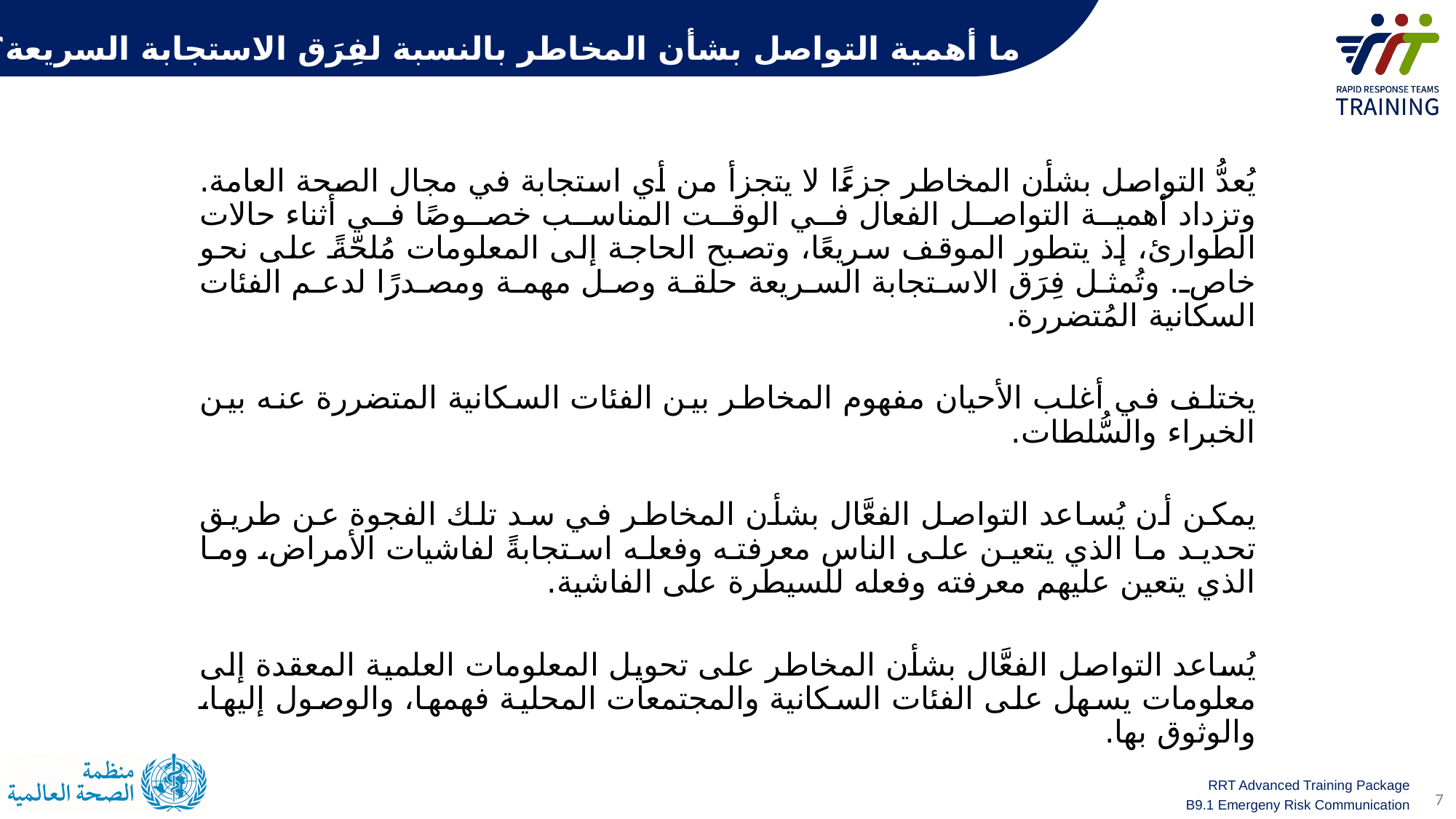

ما أهمية التواصل بشأن المخاطر بالنسبة لفِرَق الاستجابة السريعة؟
يُعدُّ التواصل بشأن المخاطر جزءًا لا يتجزأ من أي استجابة في مجال الصحة العامة. وتزداد أهمية التواصل الفعال في الوقت المناسب خصوصًا في أثناء حالات الطوارئ، إذ يتطور الموقف سريعًا، وتصبح الحاجة إلى المعلومات مُلحّةً على نحو خاص. وتُمثل فِرَق الاستجابة السريعة حلقة وصل مهمة ومصدرًا لدعم الفئات السكانية المُتضررة.

يختلف في أغلب الأحيان مفهوم المخاطر بين الفئات السكانية المتضررة عنه بين الخبراء والسُّلطات.

يمكن أن يُساعد التواصل الفعَّال بشأن المخاطر في سد تلك الفجوة عن طريق تحديد ما الذي يتعين على الناس معرفته وفعله استجابةً لفاشيات الأمراض، وما الذي يتعين عليهم معرفته وفعله للسيطرة على الفاشية.

يُساعد التواصل الفعَّال بشأن المخاطر على تحويل المعلومات العلمية المعقدة إلى معلومات يسهل على الفئات السكانية والمجتمعات المحلية فهمها، والوصول إليها، والوثوق بها.